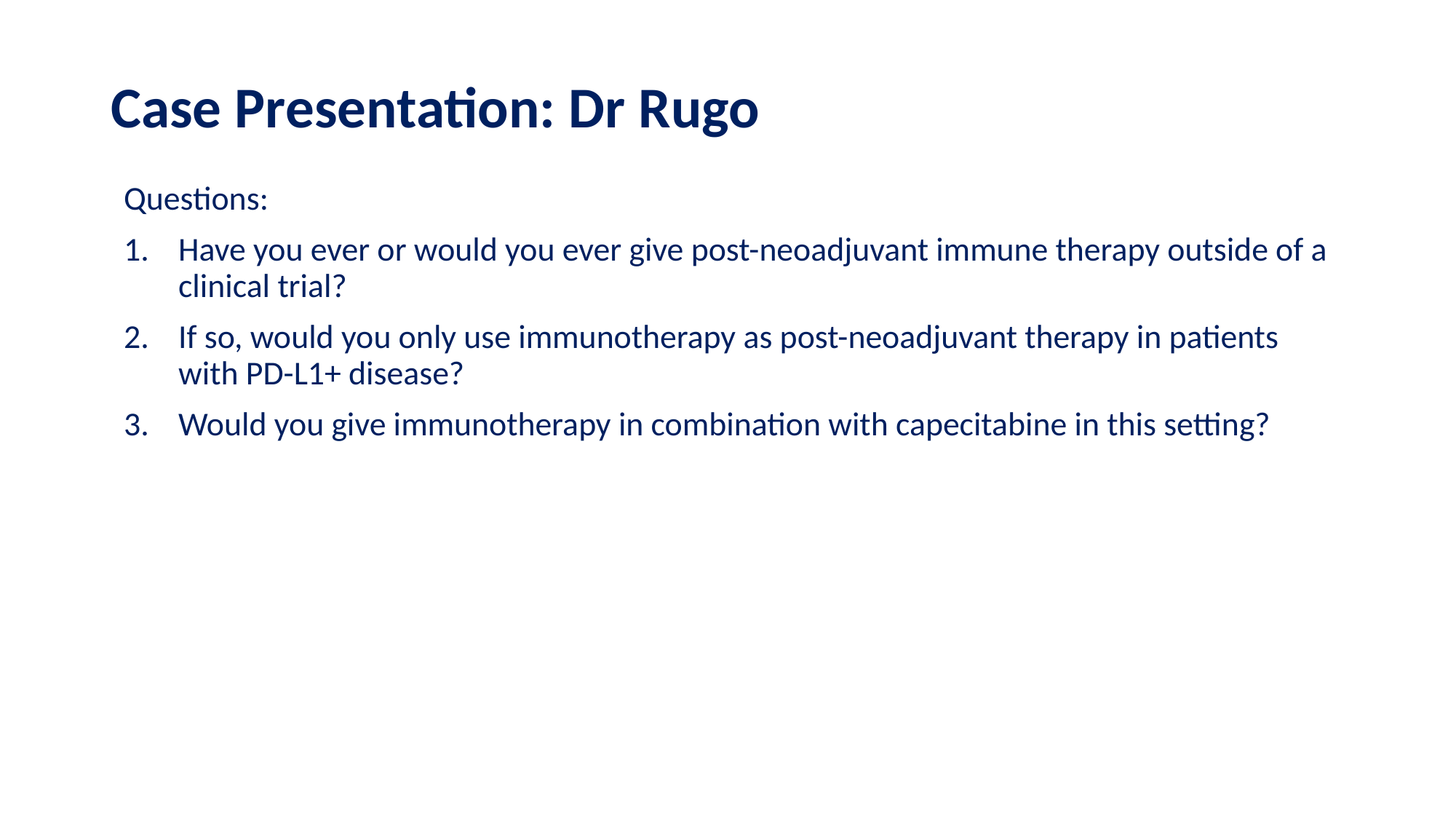

# Case Presentation: Dr Rugo
Questions:
Have you ever or would you ever give post-neoadjuvant immune therapy outside of a clinical trial?
If so, would you only use immunotherapy as post-neoadjuvant therapy in patients with PD-L1+ disease?
Would you give immunotherapy in combination with capecitabine in this setting?